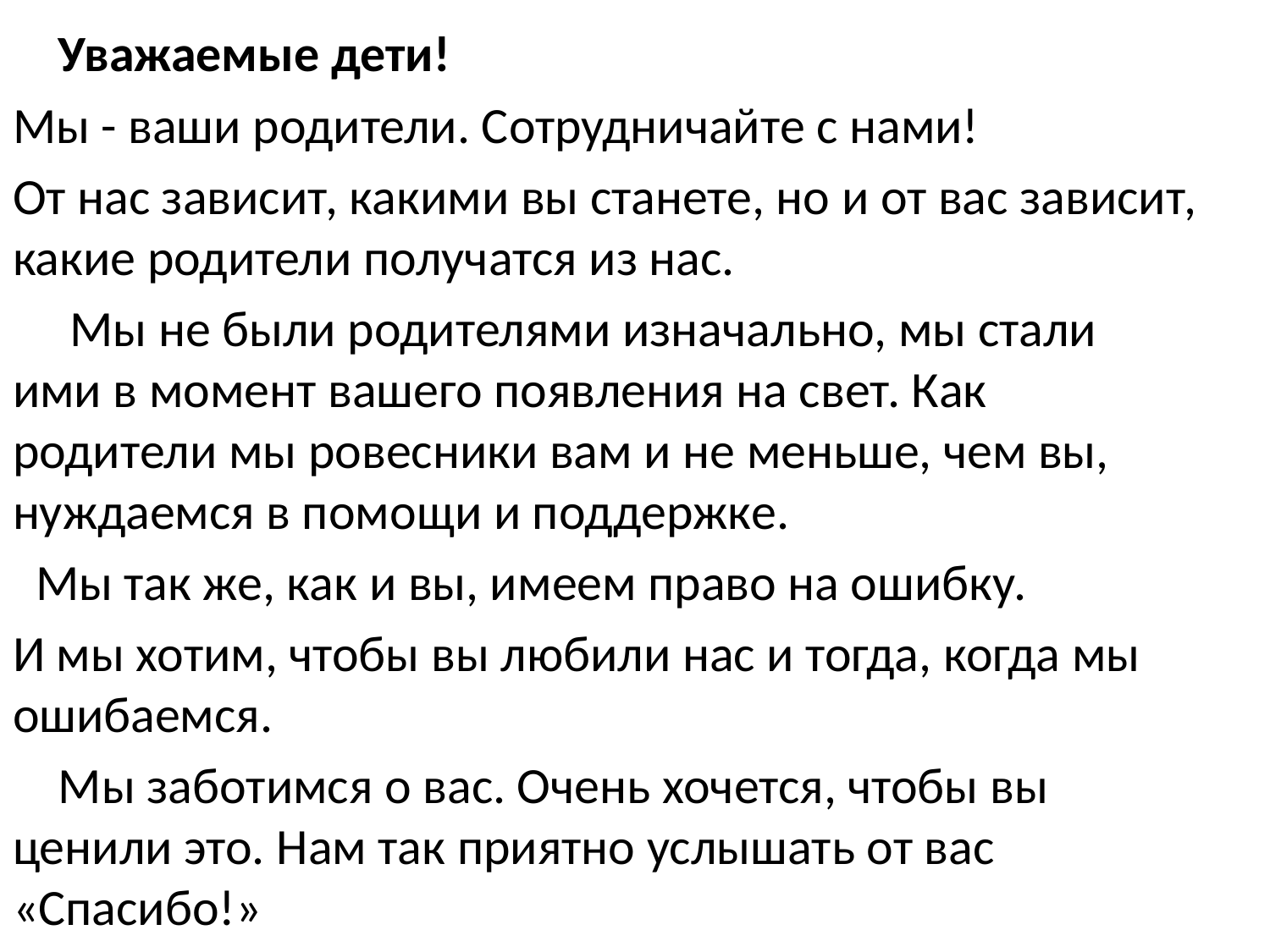

Уважаемые дети!
Мы - ваши родители. Сотрудничайте с нами!
От нас зависит, какими вы станете, но и от вас зависит, какие родители получатся из нас.
     Мы не были родителями изначально, мы стали ими в момент вашего появления на свет. Как родители мы ровесники вам и не меньше, чем вы, нуждаемся в помощи и поддержке.
  Мы так же, как и вы, имеем право на ошибку.
И мы хотим, чтобы вы любили нас и тогда, когда мы ошибаемся.
    Мы заботимся о вас. Очень хочется, чтобы вы ценили это. Нам так приятно услышать от вас «Спасибо!»
#